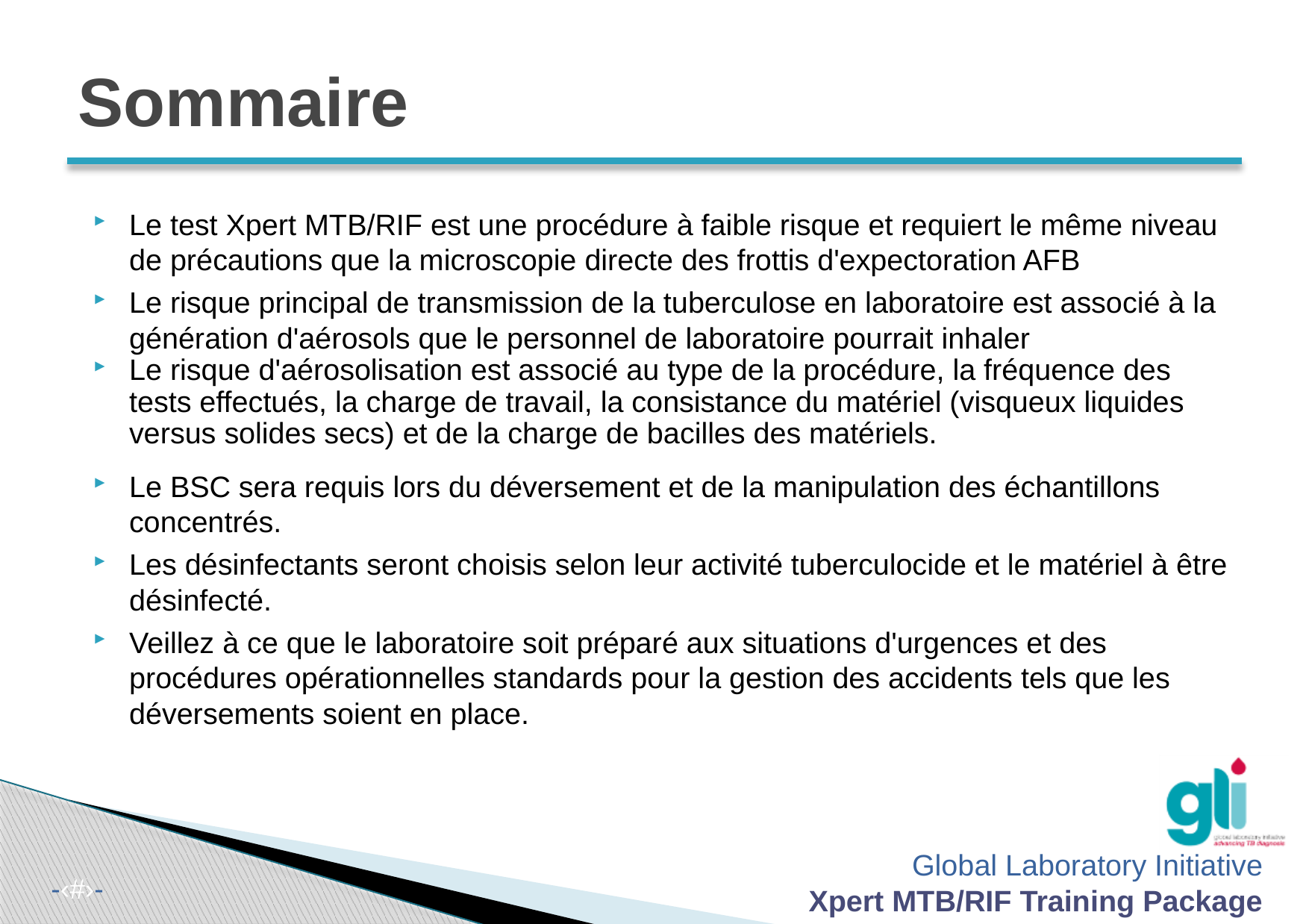

# Sommaire
Le test Xpert MTB/RIF est une procédure à faible risque et requiert le même niveau de précautions que la microscopie directe des frottis d'expectoration AFB
Le risque principal de transmission de la tuberculose en laboratoire est associé à la génération d'aérosols que le personnel de laboratoire pourrait inhaler
Le risque d'aérosolisation est associé au type de la procédure, la fréquence des tests effectués, la charge de travail, la consistance du matériel (visqueux liquides versus solides secs) et de la charge de bacilles des matériels.
Le BSC sera requis lors du déversement et de la manipulation des échantillons concentrés.
Les désinfectants seront choisis selon leur activité tuberculocide et le matériel à être désinfecté.
Veillez à ce que le laboratoire soit préparé aux situations d'urgences et des procédures opérationnelles standards pour la gestion des accidents tels que les déversements soient en place.